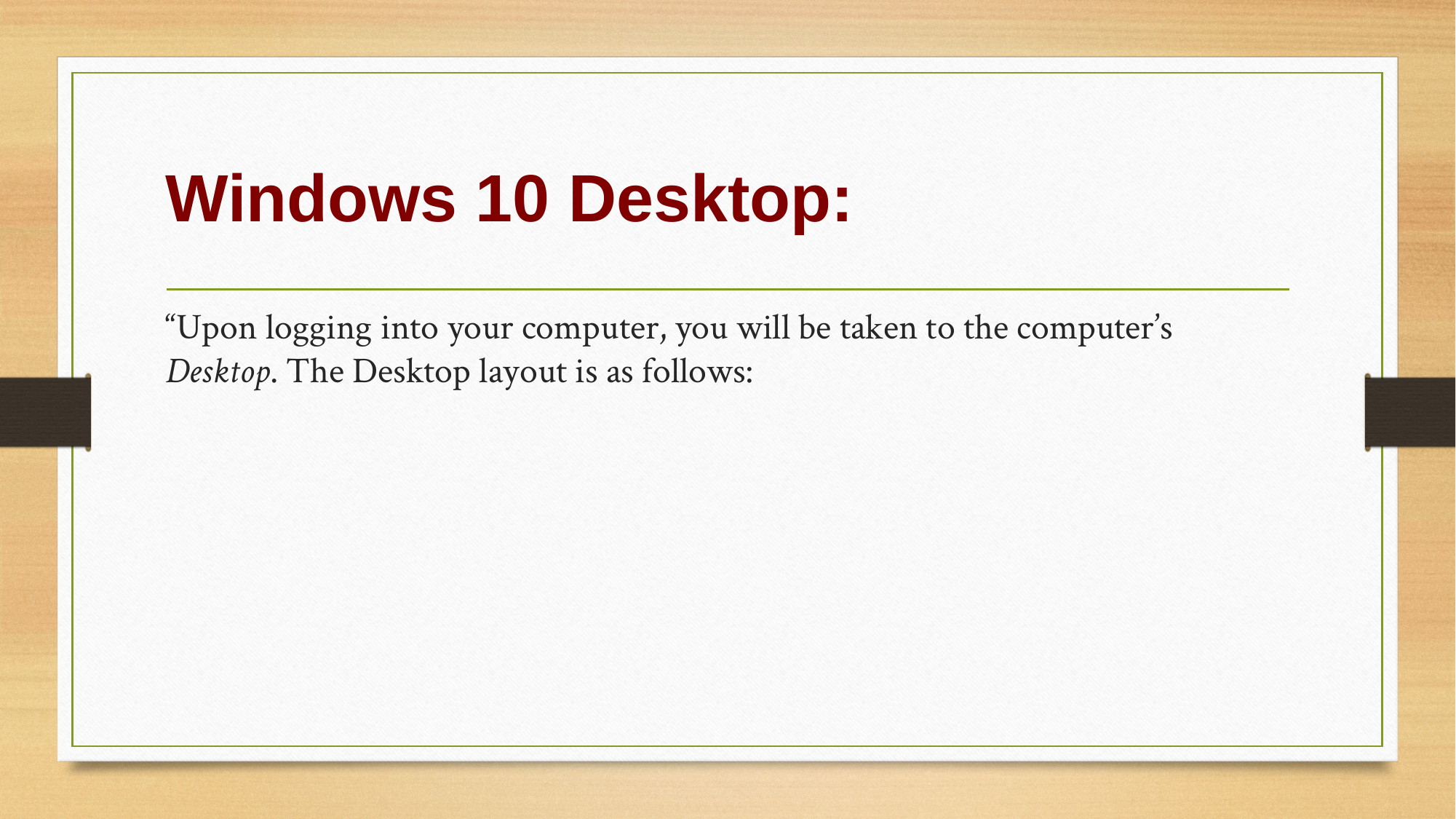

# Windows 10 Desktop:
“Upon logging into your computer, you will be taken to the computer’s Desktop. The Desktop layout is as follows: